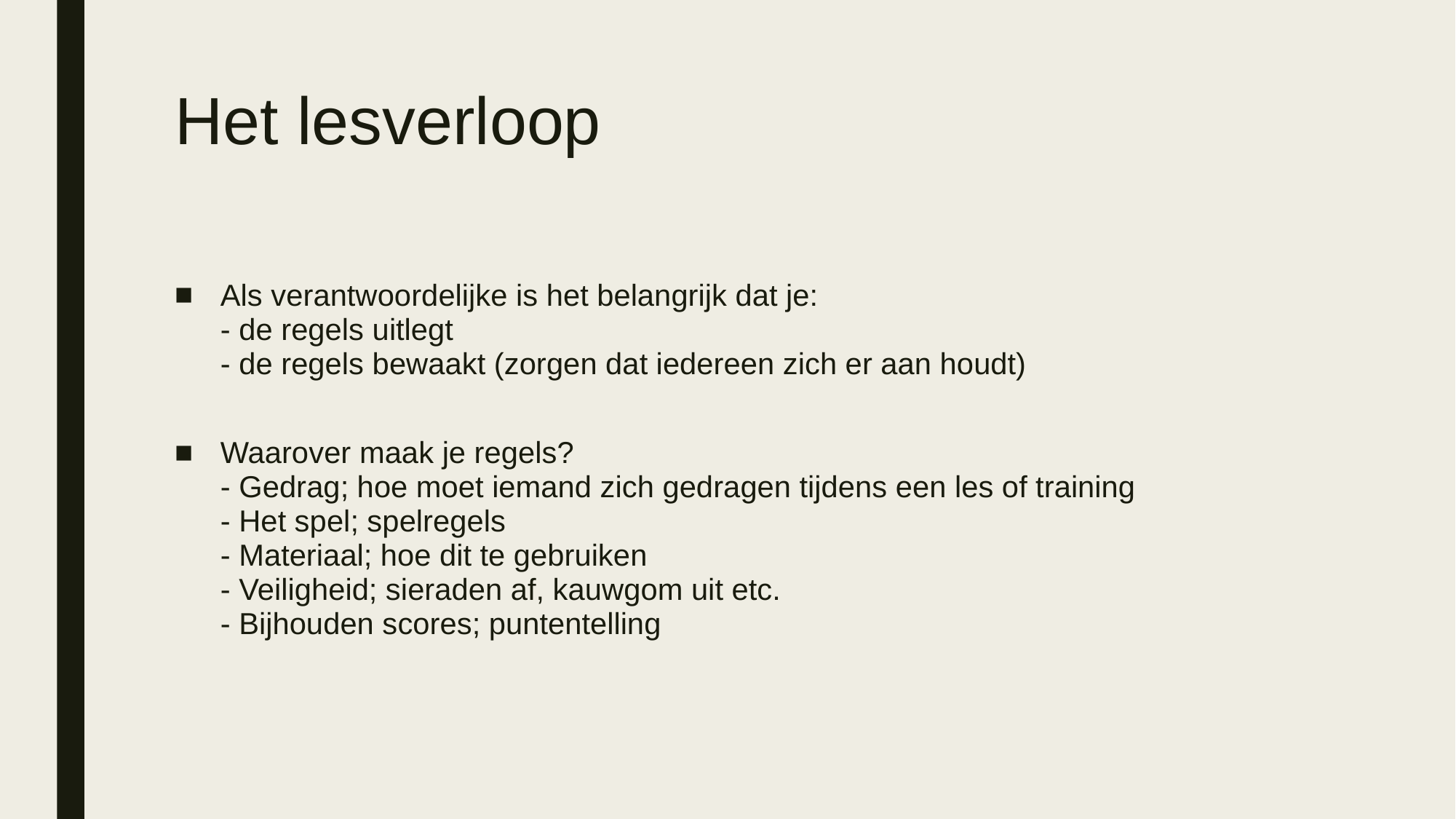

# Het lesverloop
Als verantwoordelijke is het belangrijk dat je:
- de regels uitlegt
- de regels bewaakt (zorgen dat iedereen zich er aan houdt)
Waarover maak je regels?
- Gedrag; hoe moet iemand zich gedragen tijdens een les of training
- Het spel; spelregels
- Materiaal; hoe dit te gebruiken
- Veiligheid; sieraden af, kauwgom uit etc.
- Bijhouden scores; puntentelling